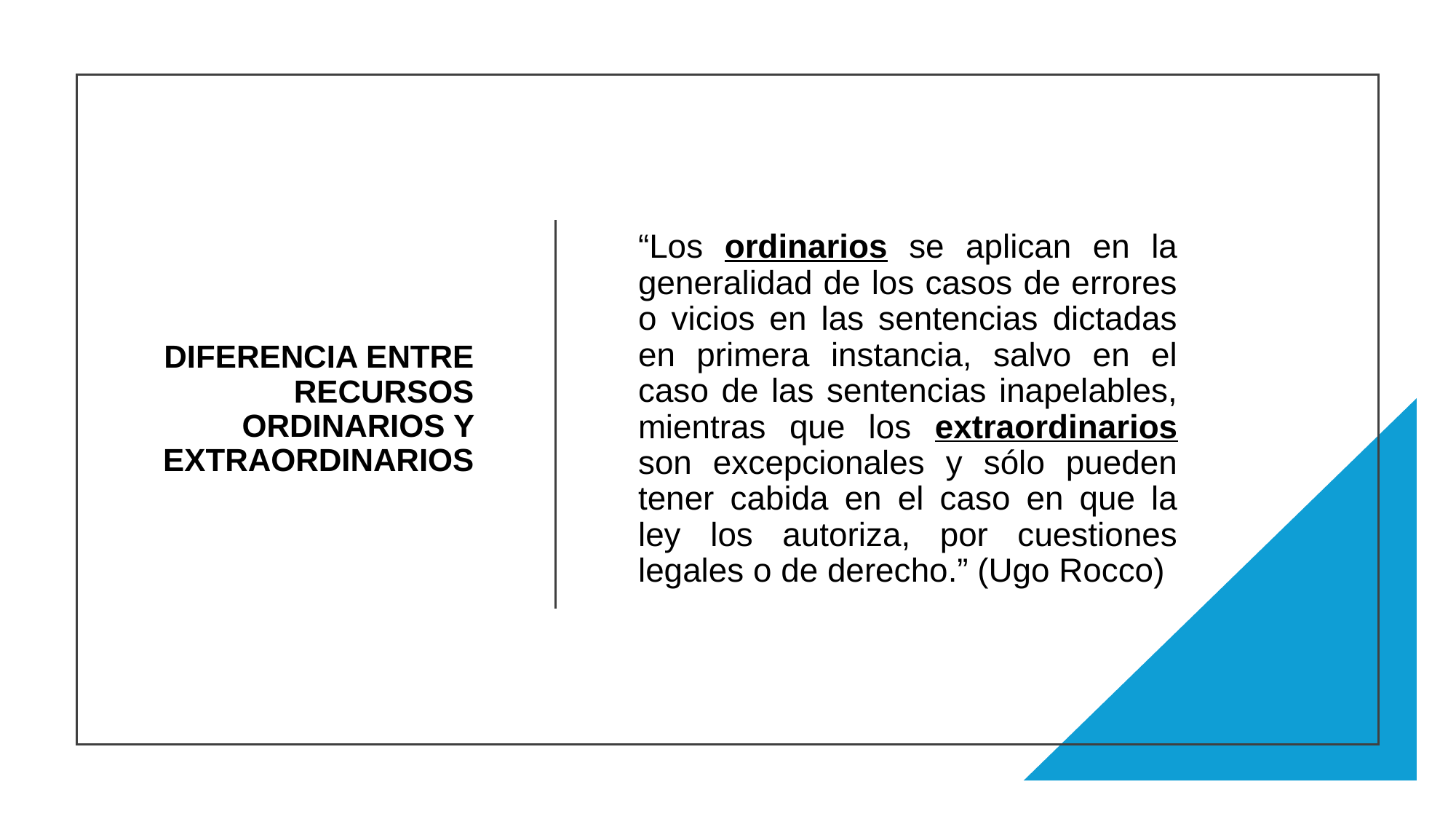

# DIFERENCIA ENTRE RECURSOS ORDINARIOS Y EXTRAORDINARIOS
“Los ordinarios se aplican en la generalidad de los casos de errores o vicios en las sentencias dictadas en primera instancia, salvo en el caso de las sentencias inapelables, mientras que los extraordinarios son excepcionales y sólo pueden tener cabida en el caso en que la ley los autoriza, por cuestiones legales o de derecho.” (Ugo Rocco)